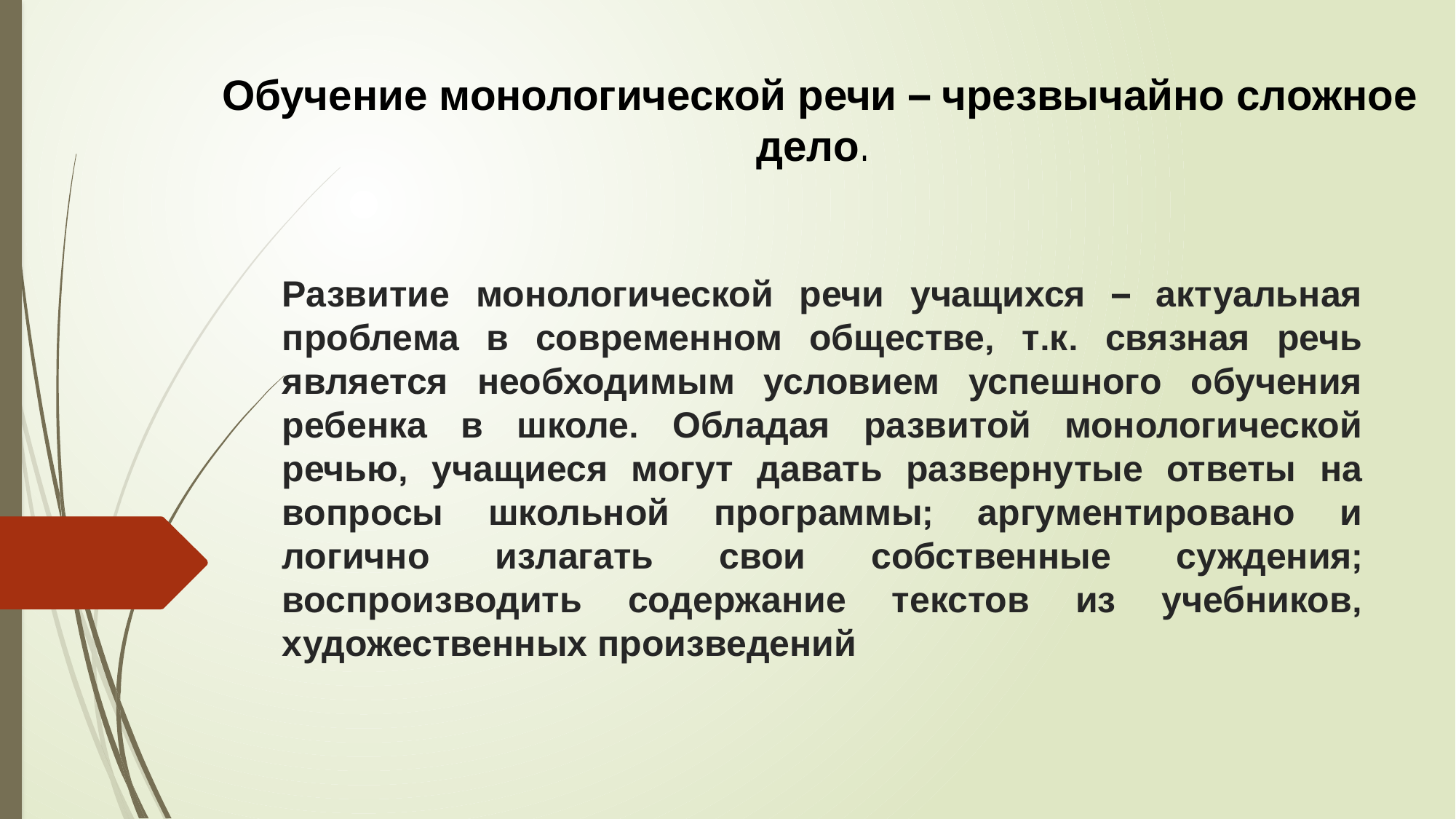

Обучение монологической речи – чрезвычайно сложное дело.
# Развитие монологической речи учащихся – актуальная проблема в современном обществе, т.к. связная речь является необходимым условием успешного обучения ребенка в школе. Обладая развитой монологической речью, учащиеся могут давать развернутые ответы на вопросы школьной программы; аргументировано и логично излагать свои собственные суждения; воспроизводить содержание текстов из учебников, художественных произведений